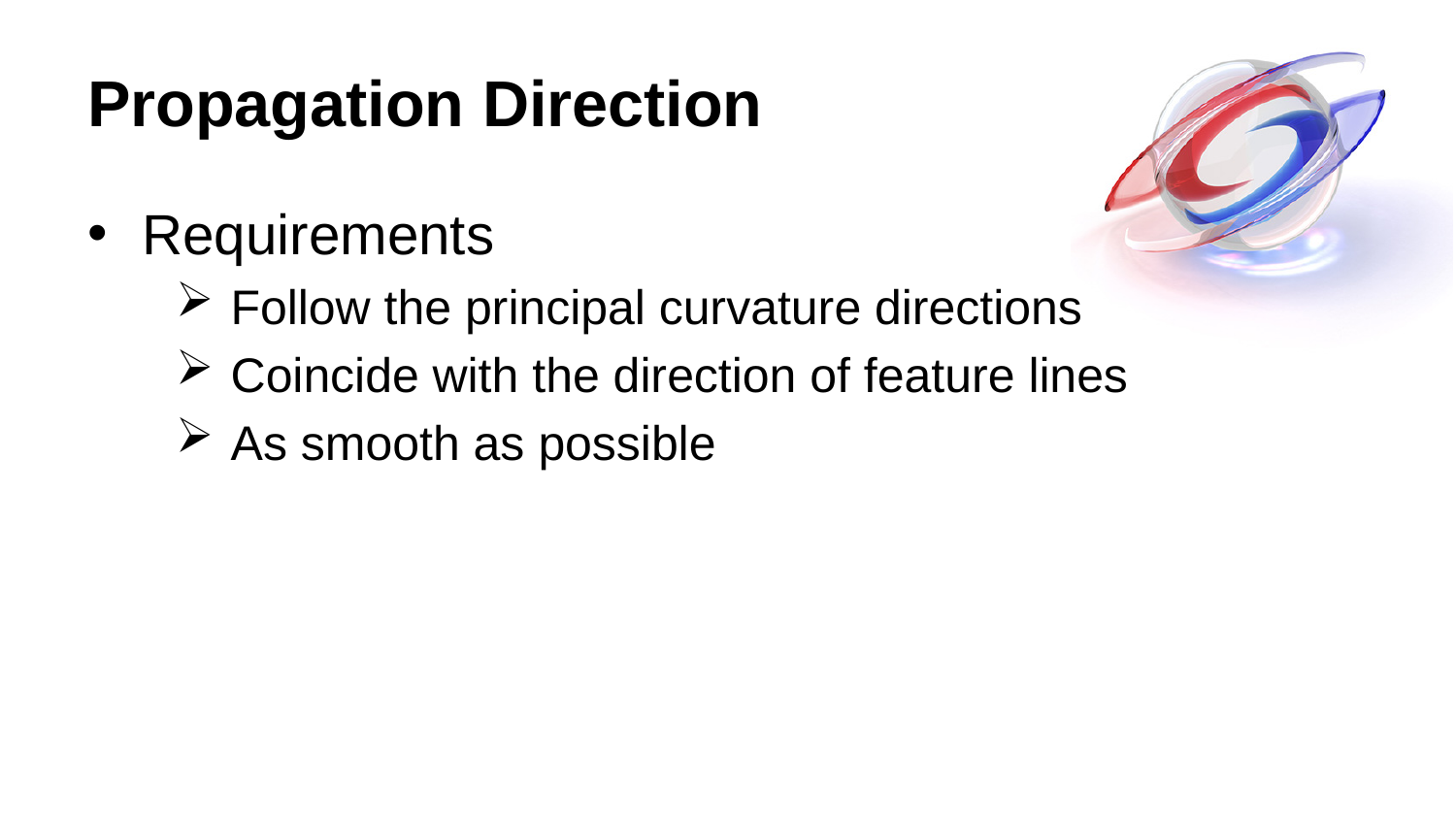

# Propagation Direction
Requirements
Follow the principal curvature directions
Coincide with the direction of feature lines
As smooth as possible